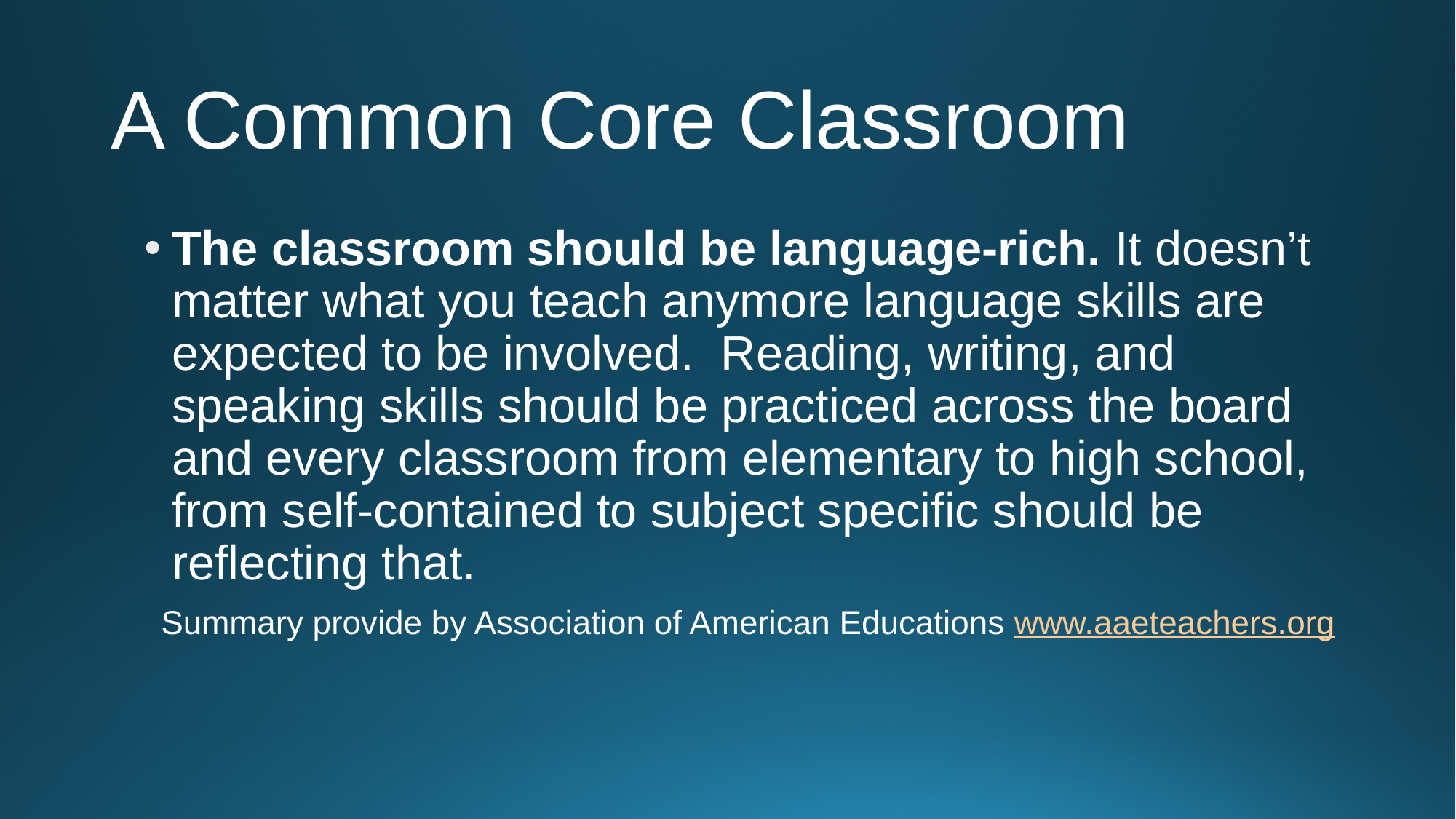

# A Common Core Classroom
The classroom should be language-rich. It doesn’t matter what you teach anymore language skills are expected to be involved.  Reading, writing, and speaking skills should be practiced across the board and every classroom from elementary to high school, from self-contained to subject specific should be reflecting that.
Summary provide by Association of American Educations www.aaeteachers.org